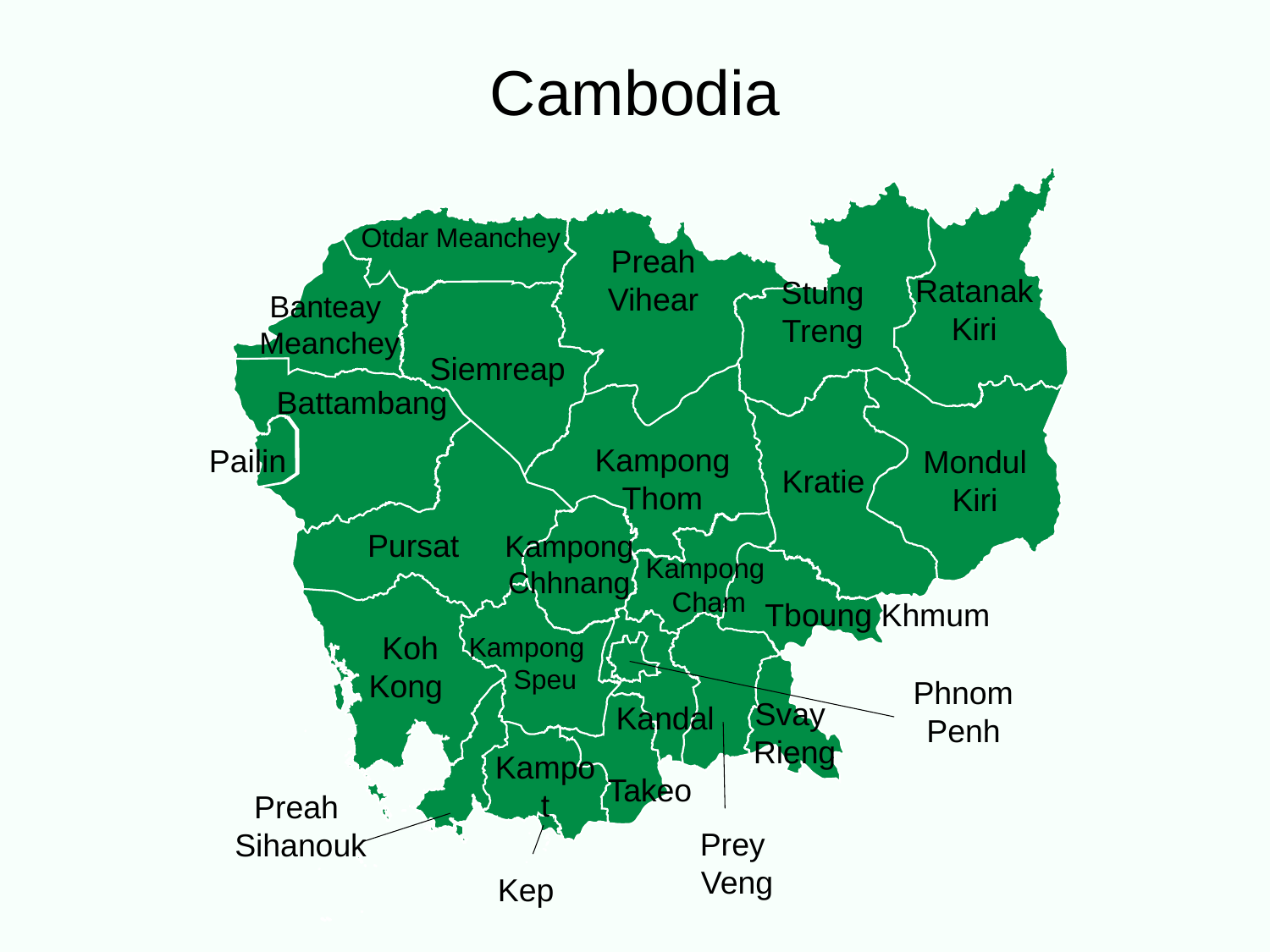

# Cambodia

Otdar Meanchey
Preah Vihear
Ratanak
Kiri
Stung Treng
Banteay
Meanchey
Siemreap
Battambang
Kampong Thom
Mondul Kiri
Kratie
Pailin
Pursat
Kampong
Chhnang
Kampong
 Cham
Tboung Khmum
Kampong
   Speu
Koh Kong
Svay
 Rieng
Phnom Penh
Kandal
Kampot
Takeo
Preah
Sihanouk
Prey
 Veng
Kep